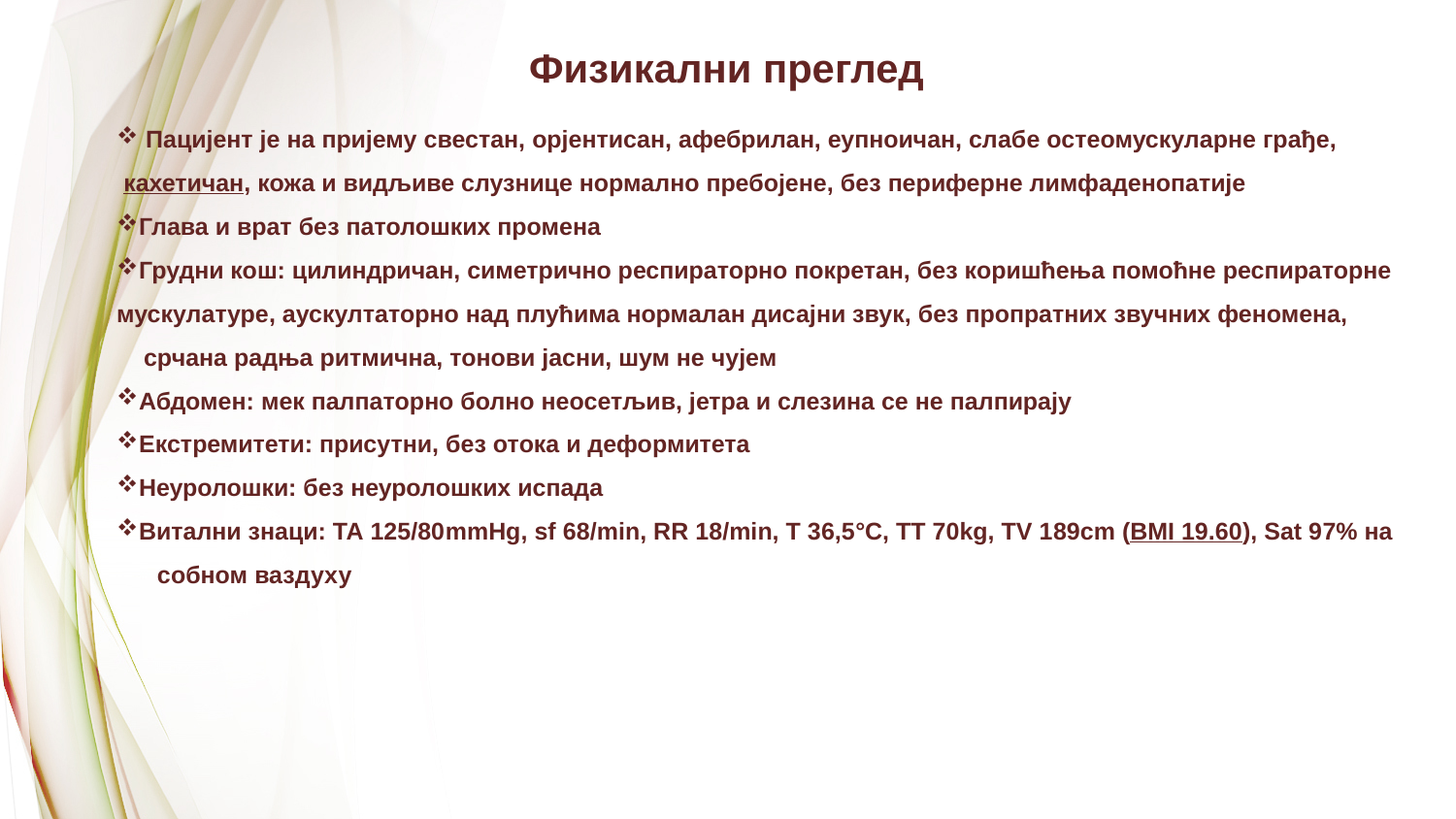

Физикални преглед
 Пацијент је на пријему свестан, орјентисан, афебрилан, еупноичан, слабе остеомускуларне грађе,             кахетичан, кожа и видљиве слузнице нормално пребојене, без периферне лимфаденопатије
Глава и врат без патолошких промена
Грудни кош: цилиндричан, симетрично респираторно покретан, без коришћења помоћне респираторне мускулатуре, аускултаторно над плућима нормалан дисајни звук, без пропратних звучних феномена,               срчана радња ритмична, тонови јасни, шум не чујем
Абдомен: мек палпаторно болно неосетљив, јетра и слезина се не палпирају
Екстремитети: присутни, без отока и деформитета
Неуролошки: без неуролошких испада
Витални знаци: ТА 125/80mmHg, sf 68/min, RR 18/min, T 36,5°C, TT 70kg, TV 189cm (BMI 19.60), Sat 97% на          собном ваздуху